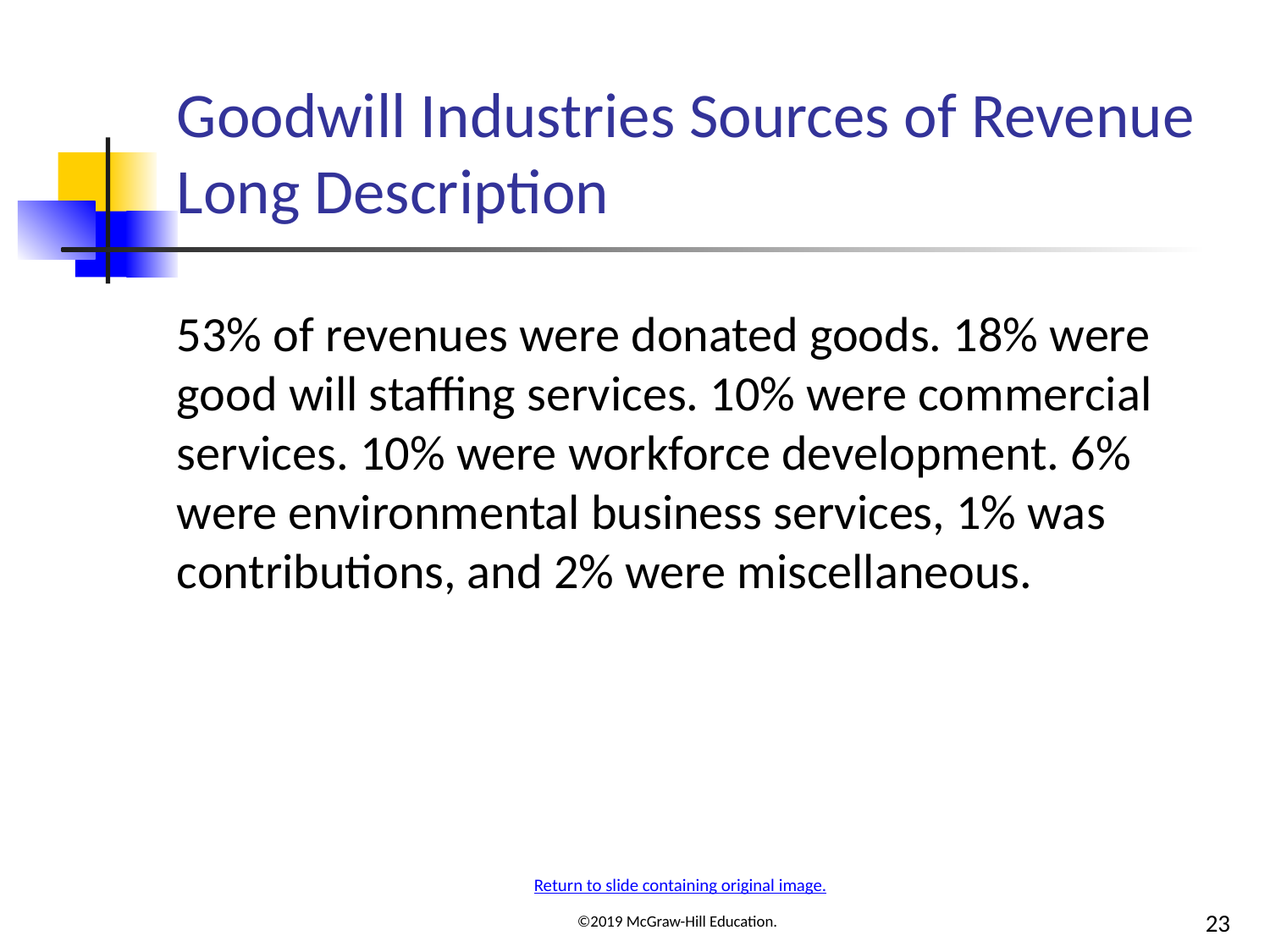

# Goodwill Industries Sources of Revenue Long Description
53% of revenues were donated goods. 18% were good will staffing services. 10% were commercial services. 10% were workforce development. 6% were environmental business services, 1% was contributions, and 2% were miscellaneous.
Return to slide containing original image.